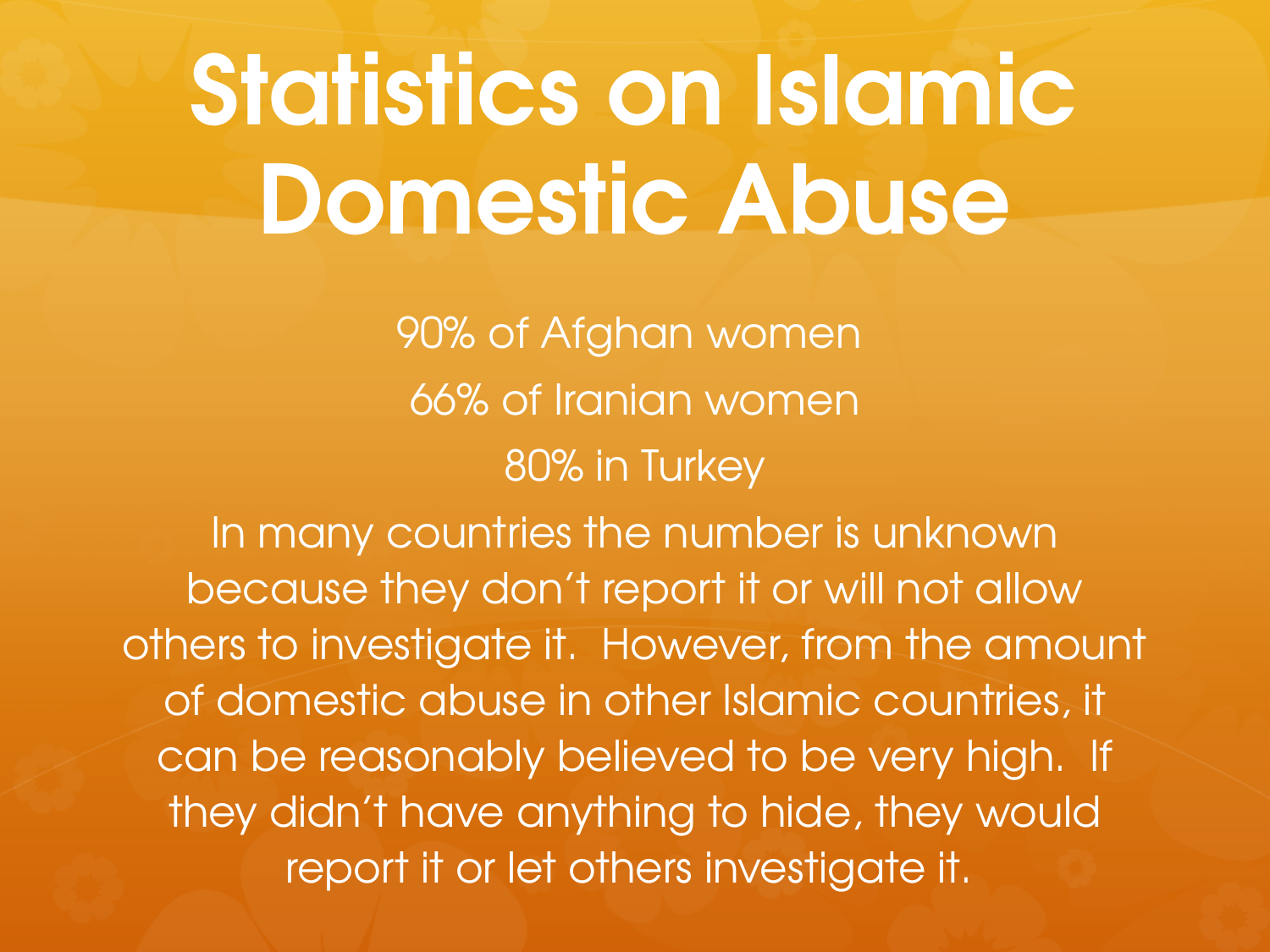

# Statistics on Islamic Domestic Abuse
90% of Afghan women
66% of Iranian women
80% in Turkey
In many countries the number is unknown because they don’t report it or will not allow others to investigate it.  However, from the amount of domestic abuse in other Islamic countries, it can be reasonably believed to be very high.  If they didn’t have anything to hide, they would report it or let others investigate it.